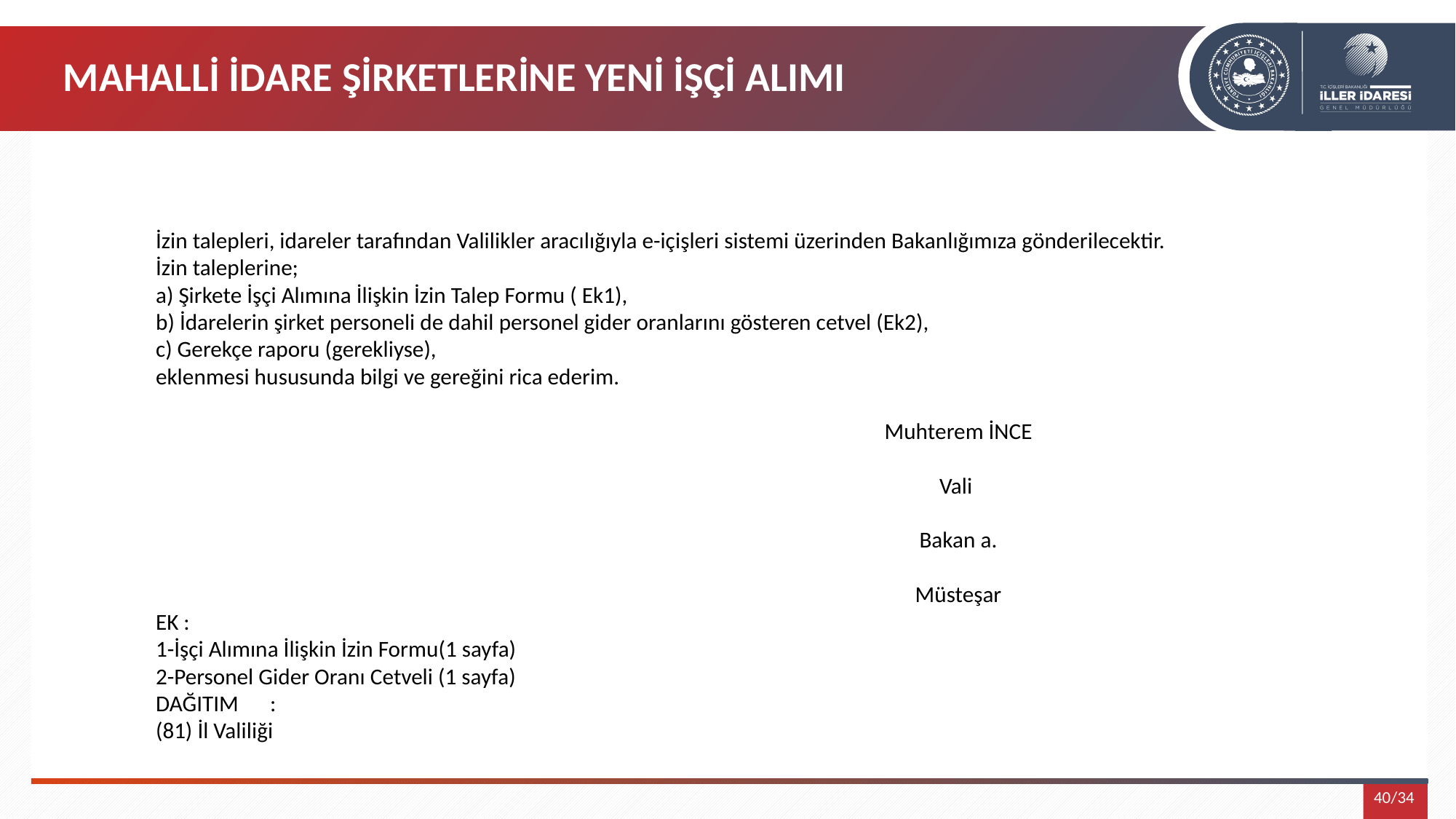

MAHALLİ İDARE ŞİRKETLERİNE YENİ İŞÇİ ALIMI
İzin talepleri, idareler tarafından Valilikler aracılığıyla e-içişleri sistemi üzerinden Bakanlığımıza gönderilecektir.
İzin taleplerine;
a) Şirkete İşçi Alımına İlişkin İzin Talep Formu ( Ek1),
b) İdarelerin şirket personeli de dahil personel gider oranlarını gösteren cetvel (Ek2),
c) Gerekçe raporu (gerekliyse),
eklenmesi hususunda bilgi ve gereğini rica ederim.
										  			     	Muhterem İNCE
													     	Vali
      										   			     	Bakan a.
										    			     	Müsteşar
EK :
1-İşçi Alımına İlişkin İzin Formu(1 sayfa)
2-Personel Gider Oranı Cetveli (1 sayfa)
DAĞITIM	 :
(81) İl Valiliği